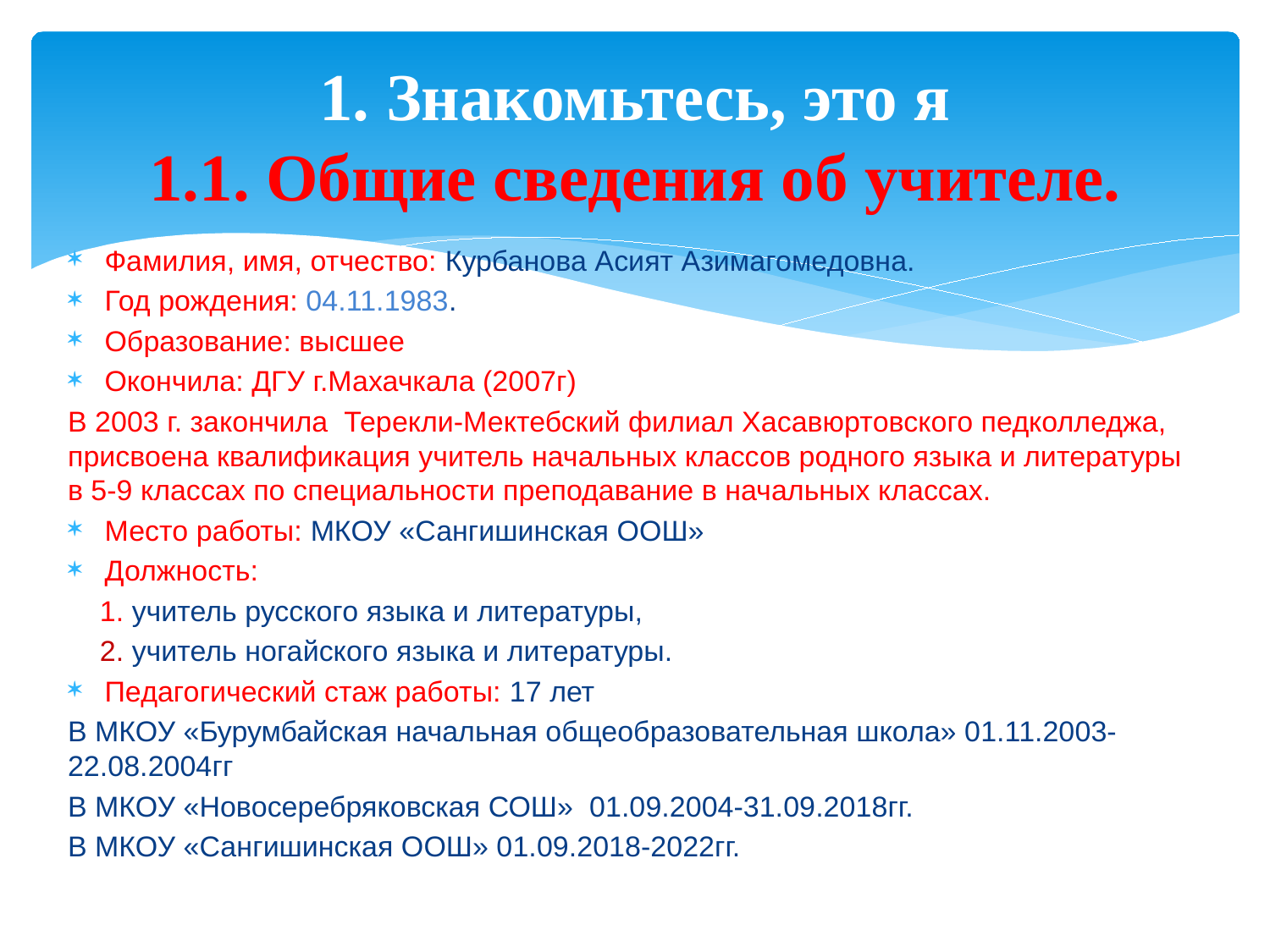

# 1. Знакомьтесь, это я 1.1. Общие сведения об учителе.
Фамилия, имя, отчество: Курбанова Асият Азимагомедовна.
Год рождения: 04.11.1983.
Образование: высшее
Окончила: ДГУ г.Махачкала (2007г)
В 2003 г. закончила  Терекли-Мектебский филиал Хасавюртовского педколледжа, присвоена квалификация учитель начальных классов родного языка и литературы в 5-9 классах по специальности преподавание в начальных классах.
Место работы: МКОУ «Сангишинская ООШ»
Должность:
    1. учитель русского языка и литературы,
    2. учитель ногайского языка и литературы.
Педагогический стаж работы: 17 лет
В МКОУ «Бурумбайская начальная общеобразовательная школа» 01.11.2003-22.08.2004гг
В МКОУ «Новосеребряковская СОШ»  01.09.2004-31.09.2018гг.
В МКОУ «Сангишинская ООШ» 01.09.2018-2022гг.